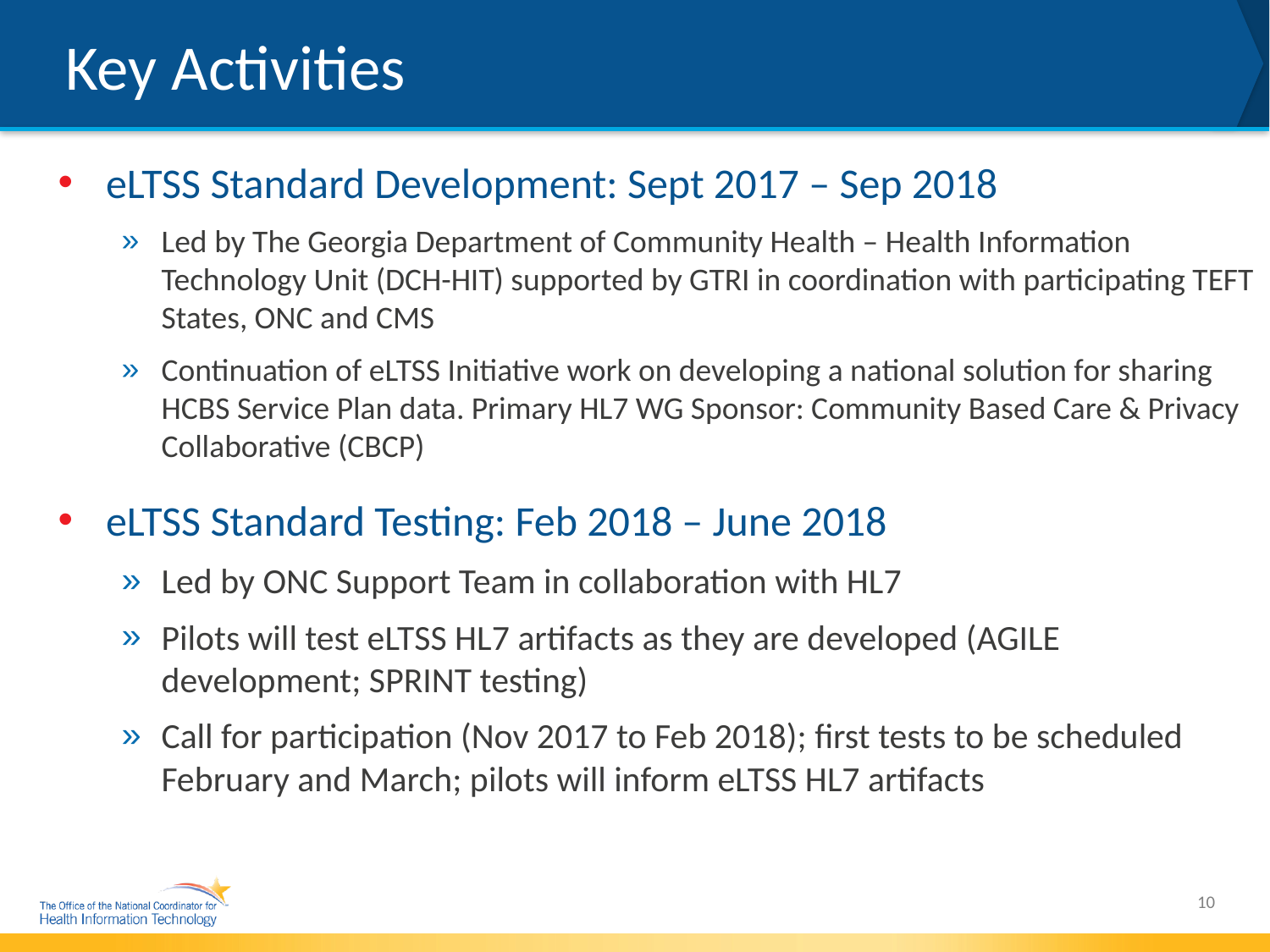

# Key Activities
eLTSS Standard Development: Sept 2017 – Sep 2018
Led by The Georgia Department of Community Health – Health Information Technology Unit (DCH-HIT) supported by GTRI in coordination with participating TEFT States, ONC and CMS
Continuation of eLTSS Initiative work on developing a national solution for sharing HCBS Service Plan data. Primary HL7 WG Sponsor: Community Based Care & Privacy Collaborative (CBCP)
eLTSS Standard Testing: Feb 2018 – June 2018
Led by ONC Support Team in collaboration with HL7
Pilots will test eLTSS HL7 artifacts as they are developed (AGILE development; SPRINT testing)
Call for participation (Nov 2017 to Feb 2018); first tests to be scheduled February and March; pilots will inform eLTSS HL7 artifacts